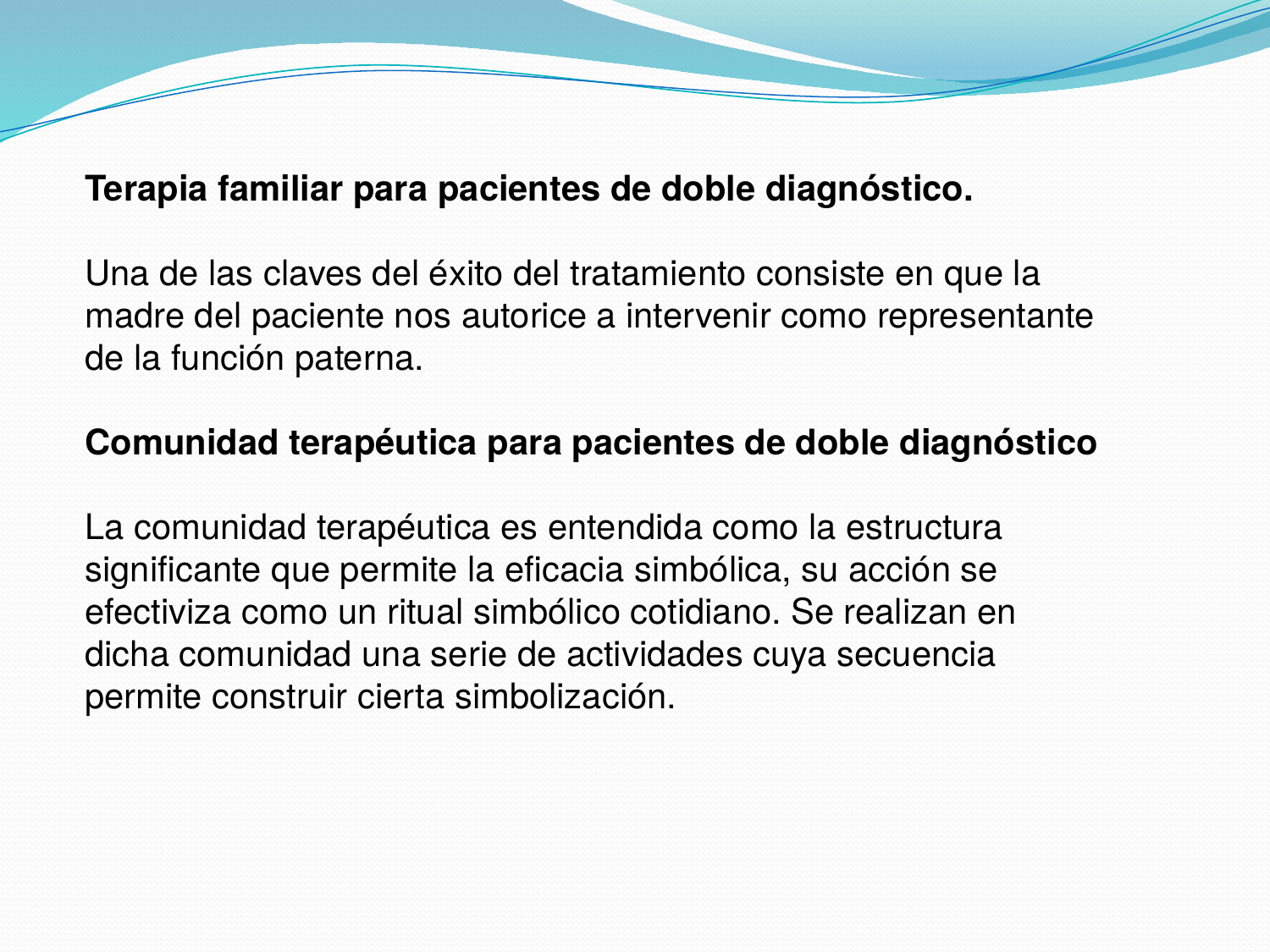

Terapia familiar para pacientes de doble diagnóstico.
Una de las claves del éxito del tratamiento consiste en que la madre del paciente nos autorice a intervenir como representante de la función paterna.
Comunidad terapéutica para pacientes de doble diagnóstico
La comunidad terapéutica es entendida como la estructura significante que permite la eficacia simbólica, su acción se efectiviza como un ritual simbólico cotidiano. Se realizan en dicha comunidad una serie de actividades cuya secuencia permite construir cierta simbolización.